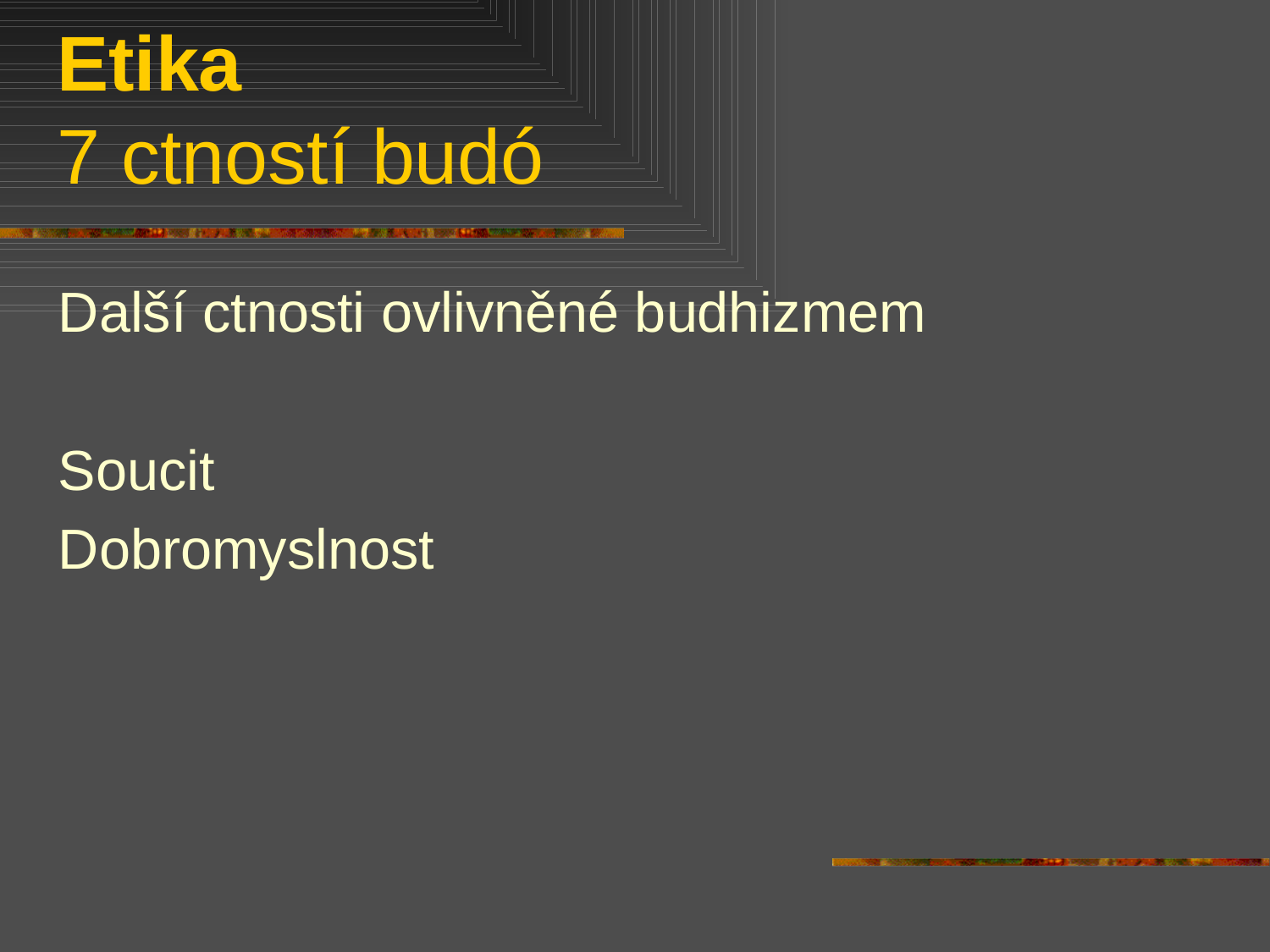

# Etika 7 ctností budó
Další ctnosti ovlivněné budhizmem

Soucit
Dobromyslnost